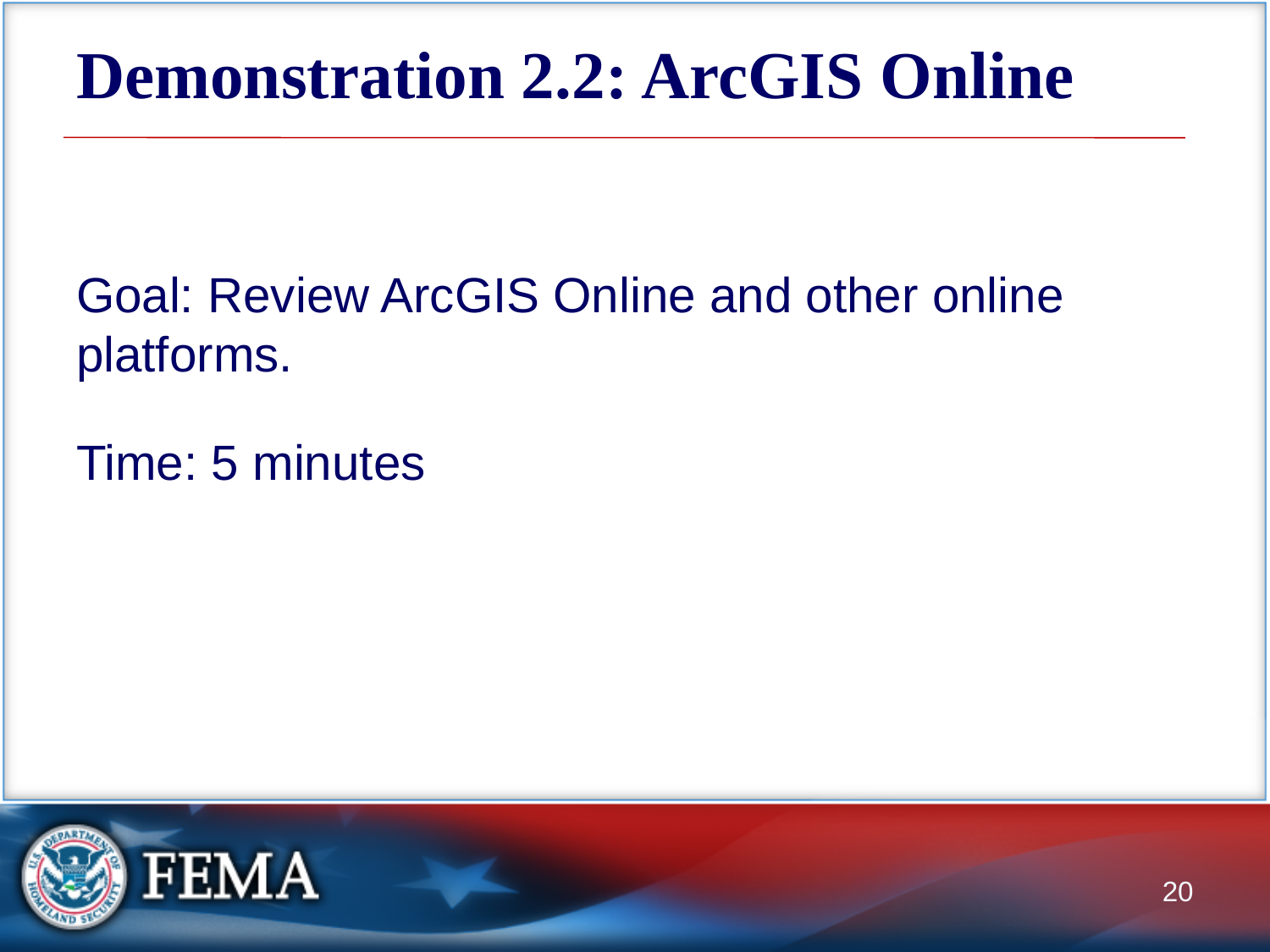

# Demonstration 2.2: ArcGIS Online

Goal: Review ArcGIS Online and other online platforms.
Time: 5 minutes
20